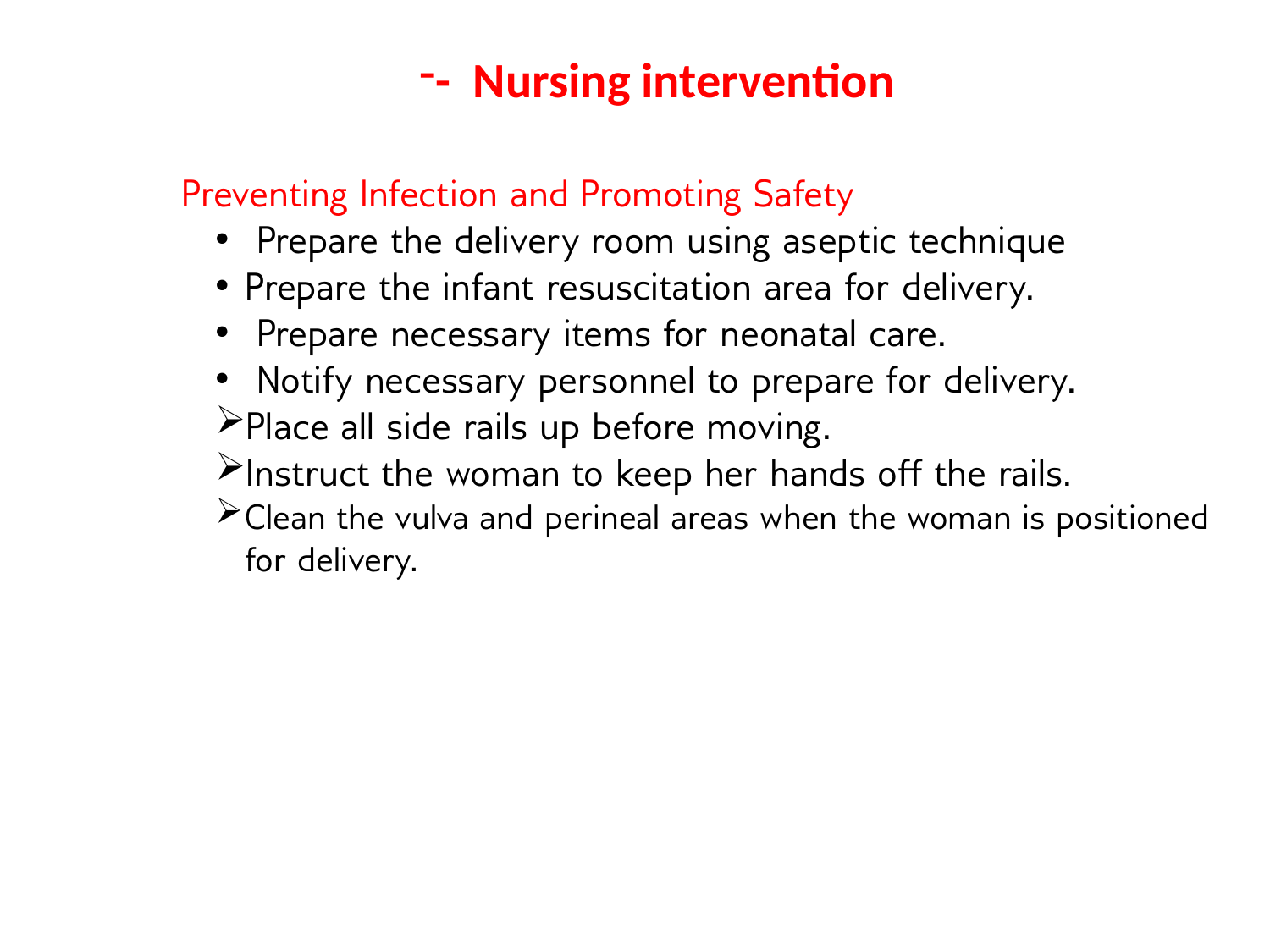

-  Nursing intervention

Preventing Infection and Promoting Safety
 Prepare the delivery room using aseptic technique
Prepare the infant resuscitation area for delivery.
 Prepare necessary items for neonatal care.
 Notify necessary personnel to prepare for delivery.
Place all side rails up before moving.
Instruct the woman to keep her hands off the rails.
Clean the vulva and perineal areas when the woman is positioned for delivery.